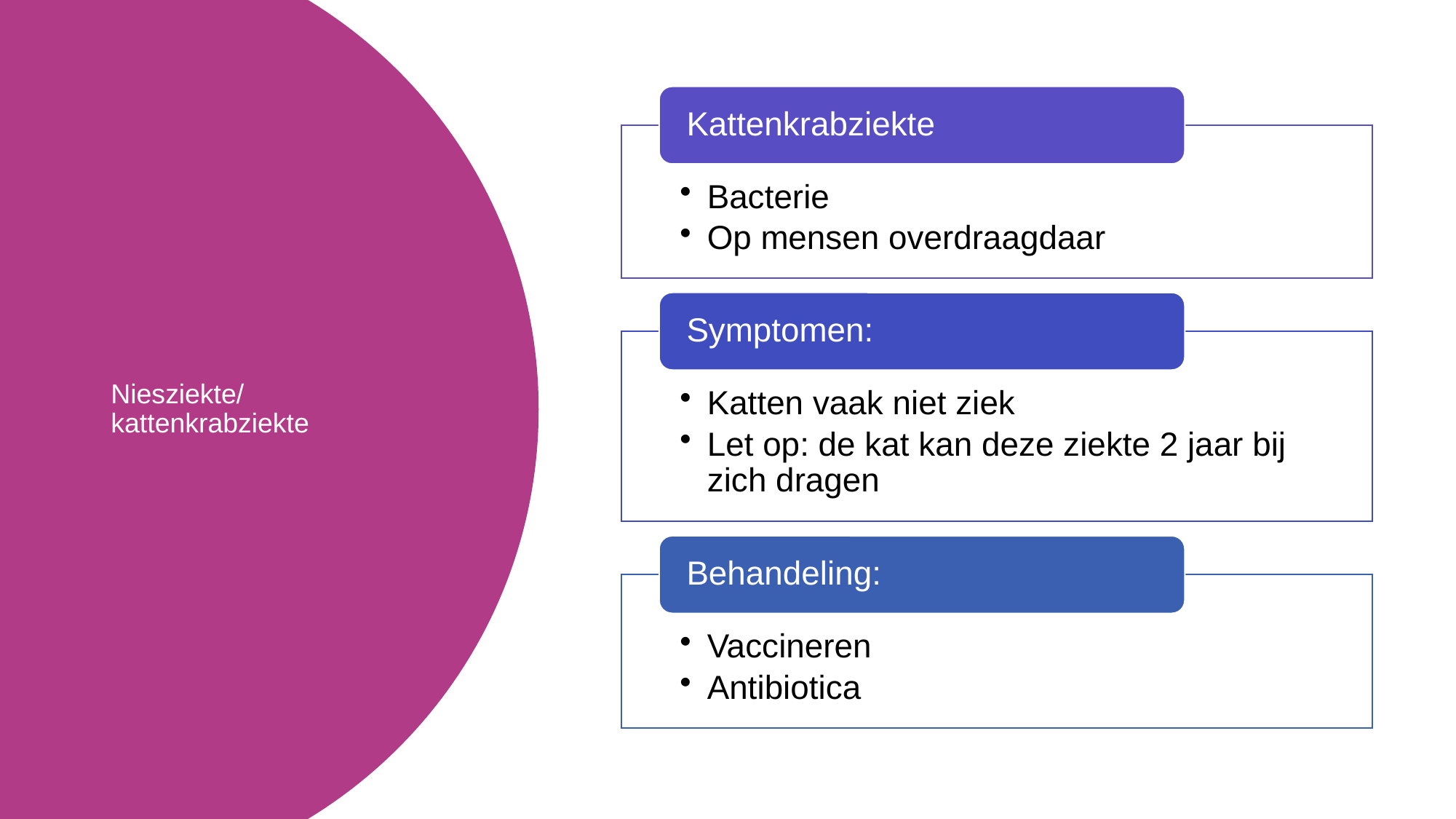

Bacterie
Op mensen overdraagdaar
Kattenkrabziekte
Katten vaak niet ziek
Let op: de kat kan deze ziekte 2 jaar bij zich dragen
Symptomen:
Vaccineren
Antibiotica
Behandeling:
# Niesziekte/kattenkrabziekte